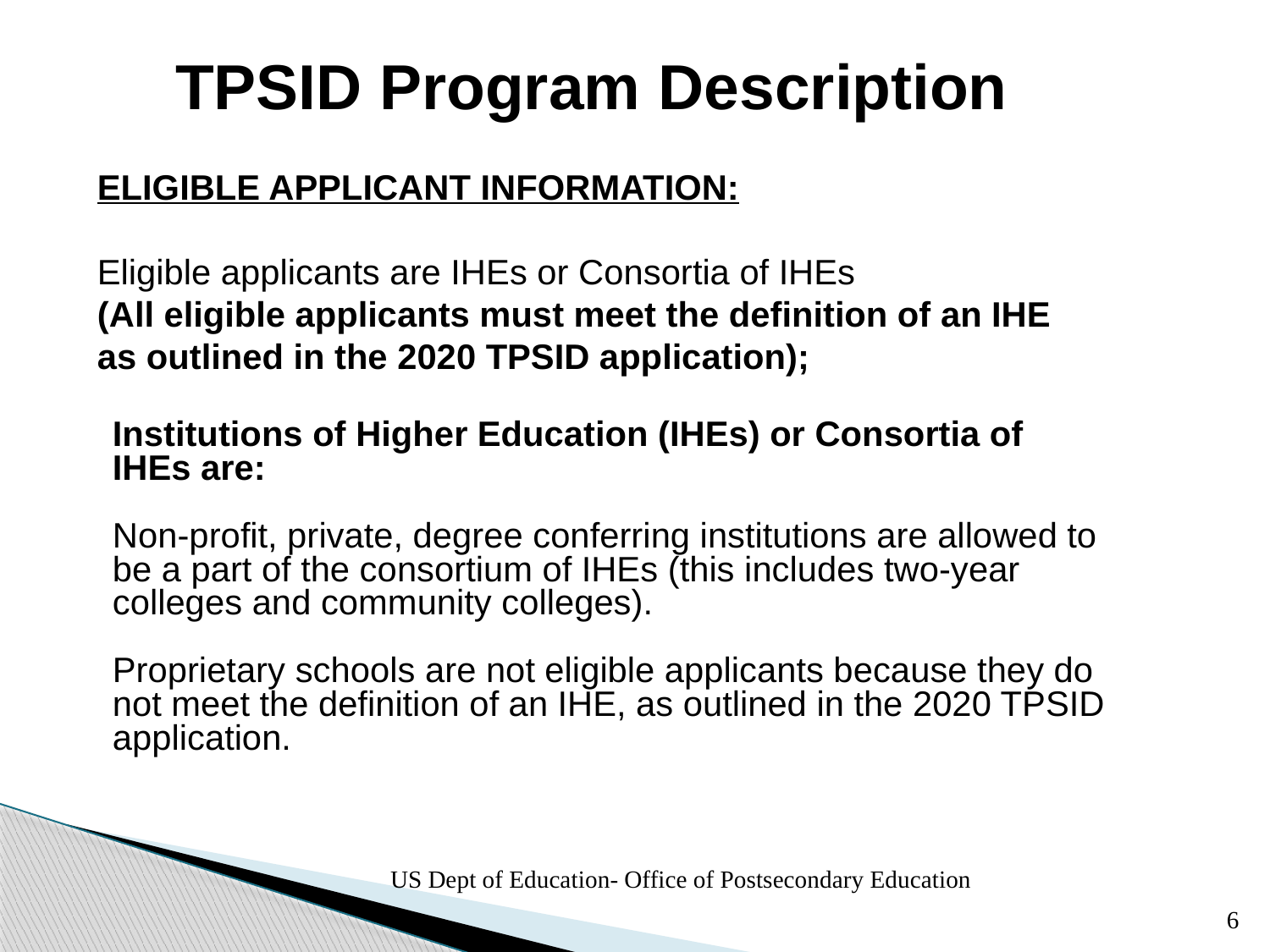

# TPSID Program Description

ELIGIBLE APPLICANT INFORMATION:

Eligible applicants are IHEs or Consortia of IHEs
(All eligible applicants must meet the definition of an IHE
as outlined in the 2020 TPSID application);

Institutions of Higher Education (IHEs) or Consortia of IHEs are:

Non-profit, private, degree conferring institutions are allowed to be a part of the consortium of IHEs (this includes two-year colleges and community colleges).

Proprietary schools are not eligible applicants because they do not meet the definition of an IHE, as outlined in the 2020 TPSID application.

US Dept of Education- Office of Postsecondary Education
6